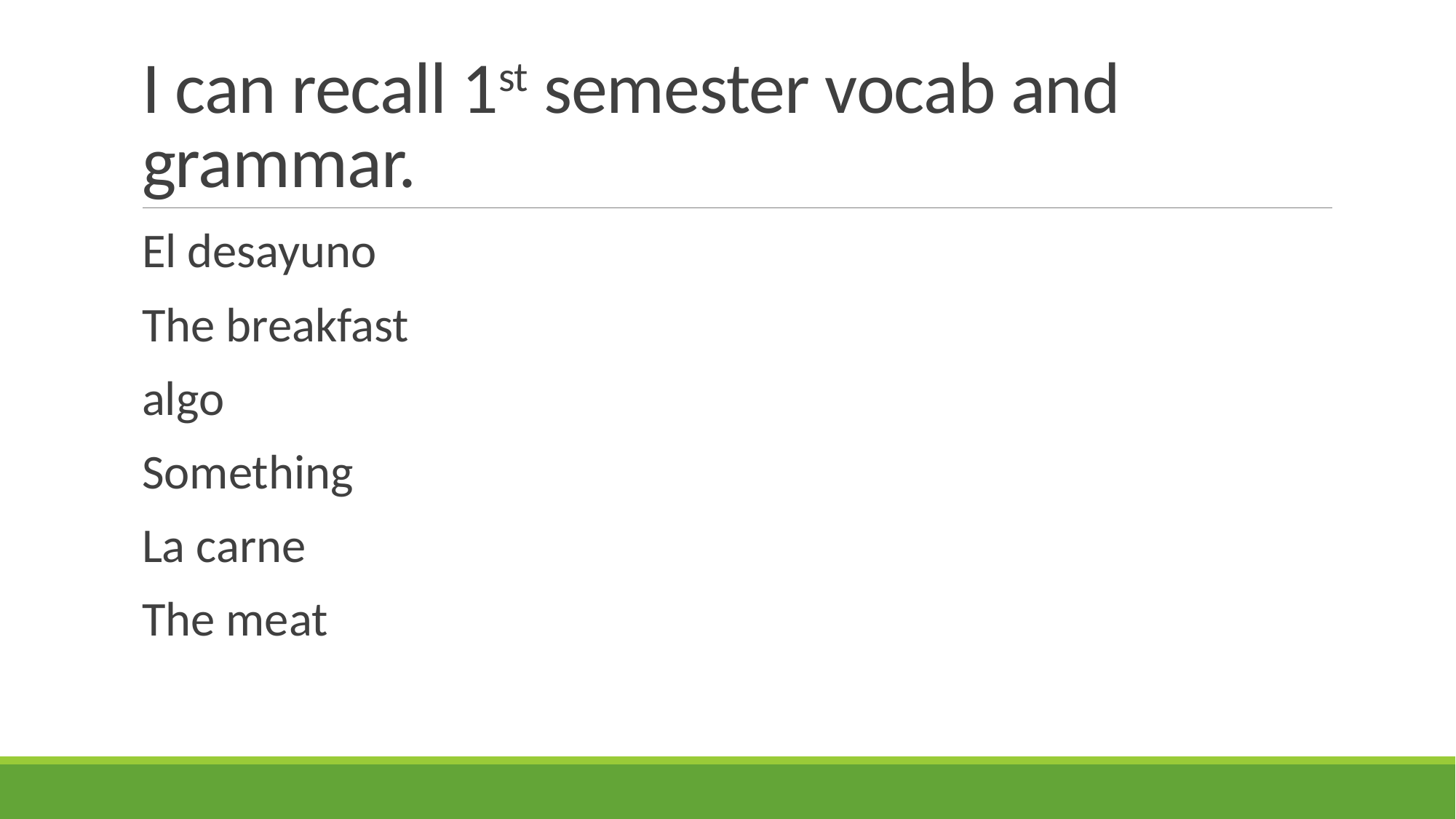

# I can recall 1st semester vocab and grammar.
El desayuno
The breakfast
algo
Something
La carne
The meat